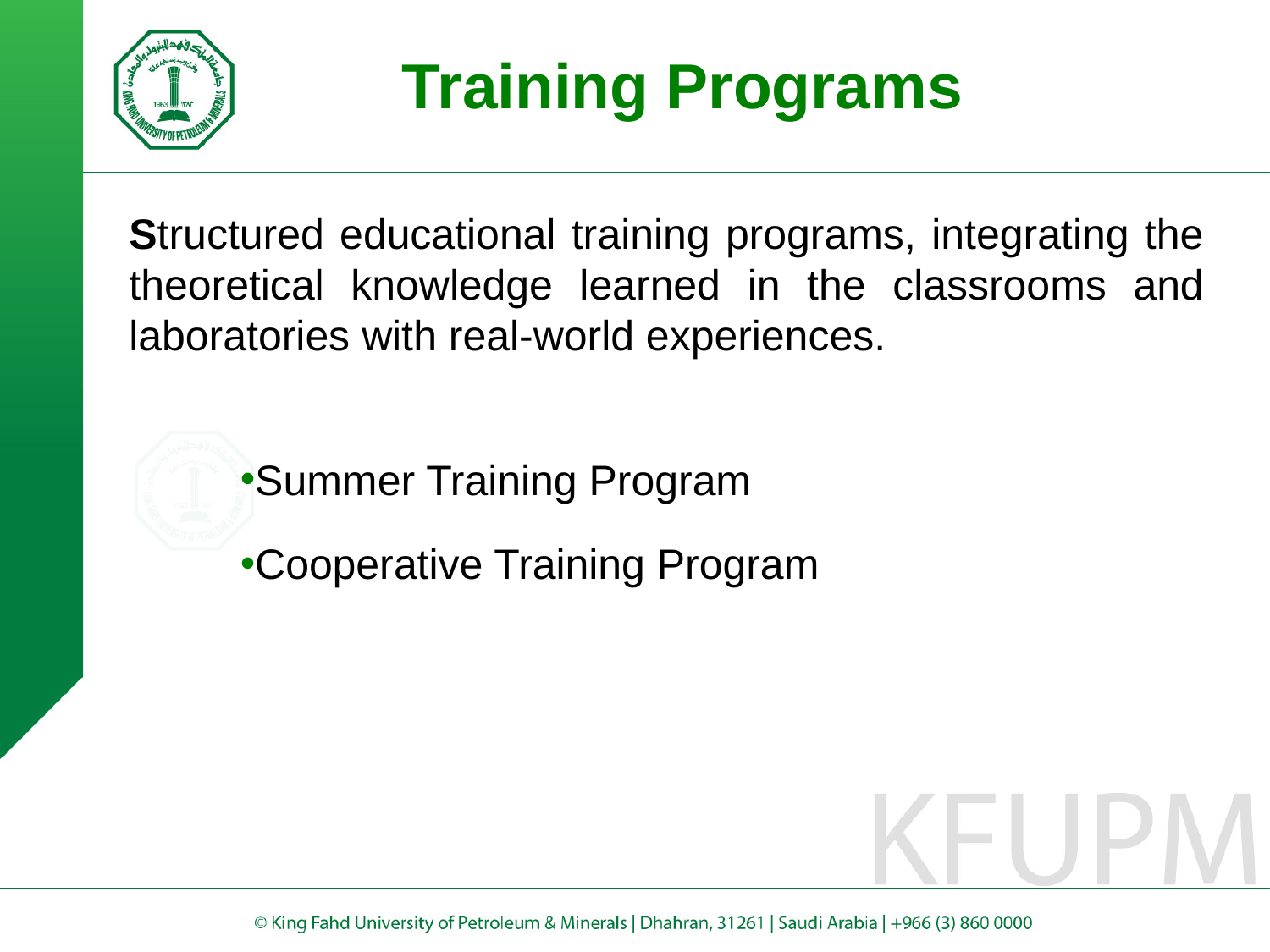

# Training Programs
Structured educational training programs, integrating the theoretical knowledge learned in the classrooms and laboratories with real-world experiences.

Summer Training Program
Cooperative Training Program